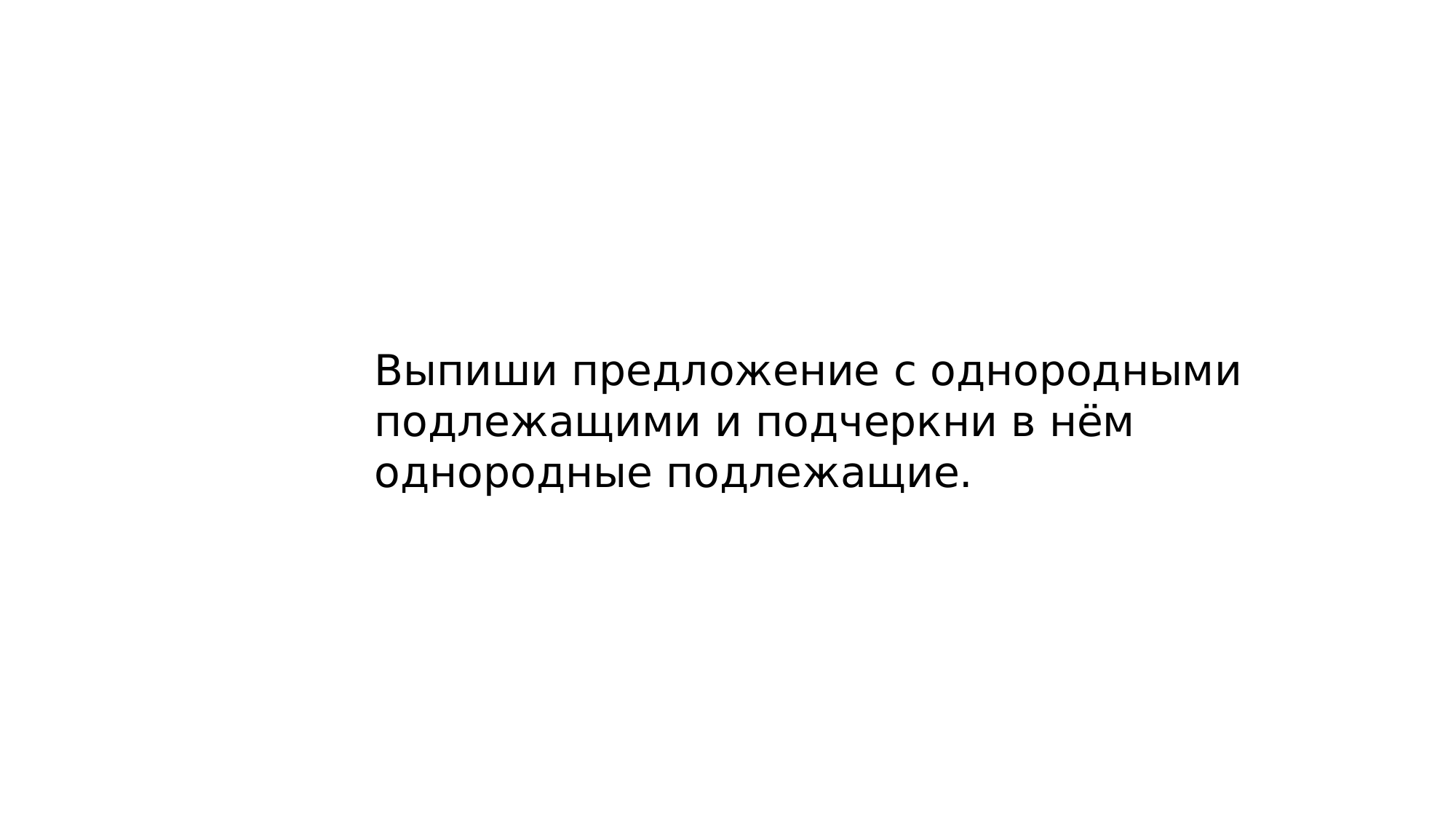

Выпиши предложение с однородными подлежащими и подчеркни в нём однородные подлежащие.